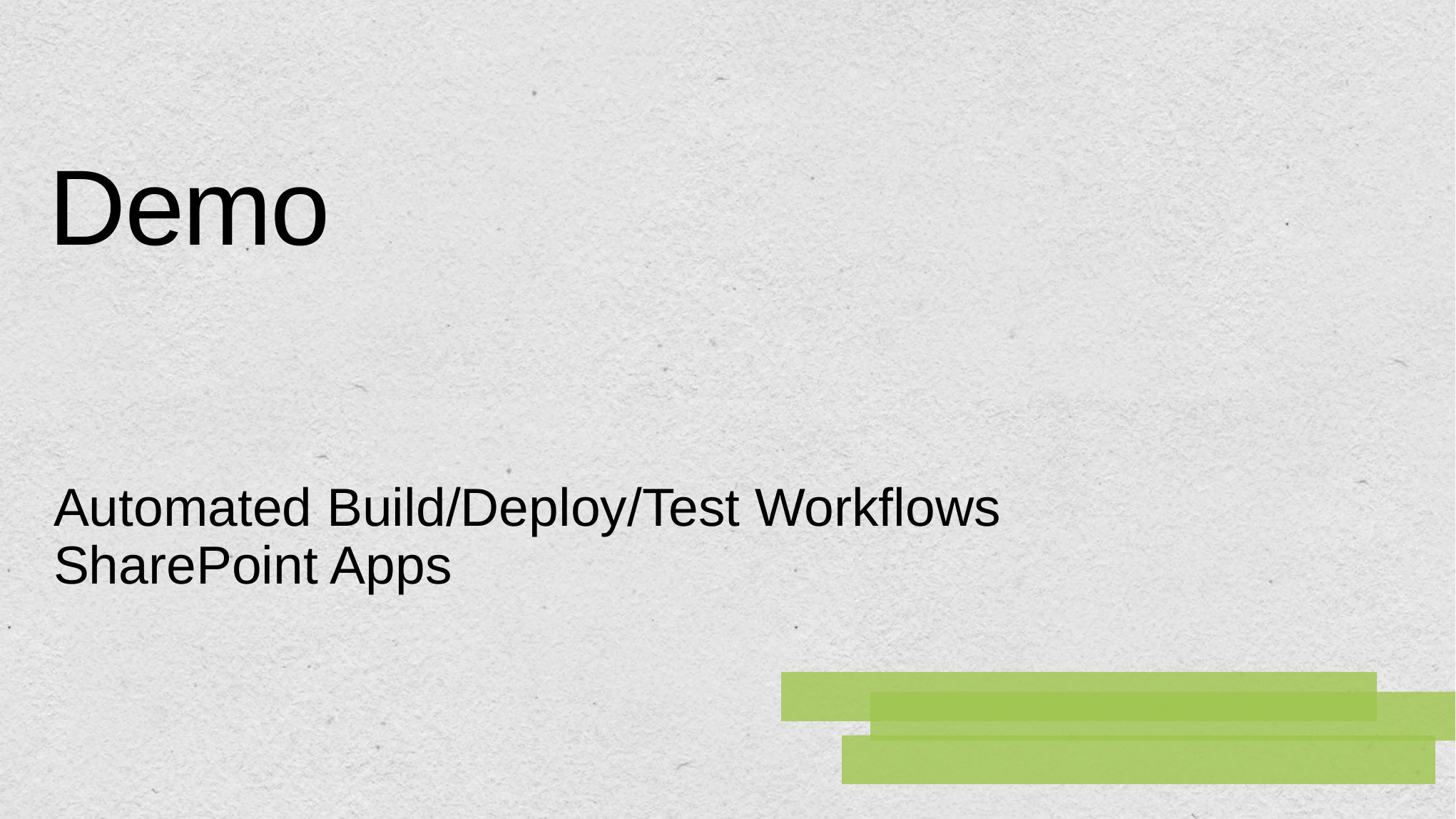

# Demo
Automated Build/Deploy/Test Workflows
SharePoint Apps